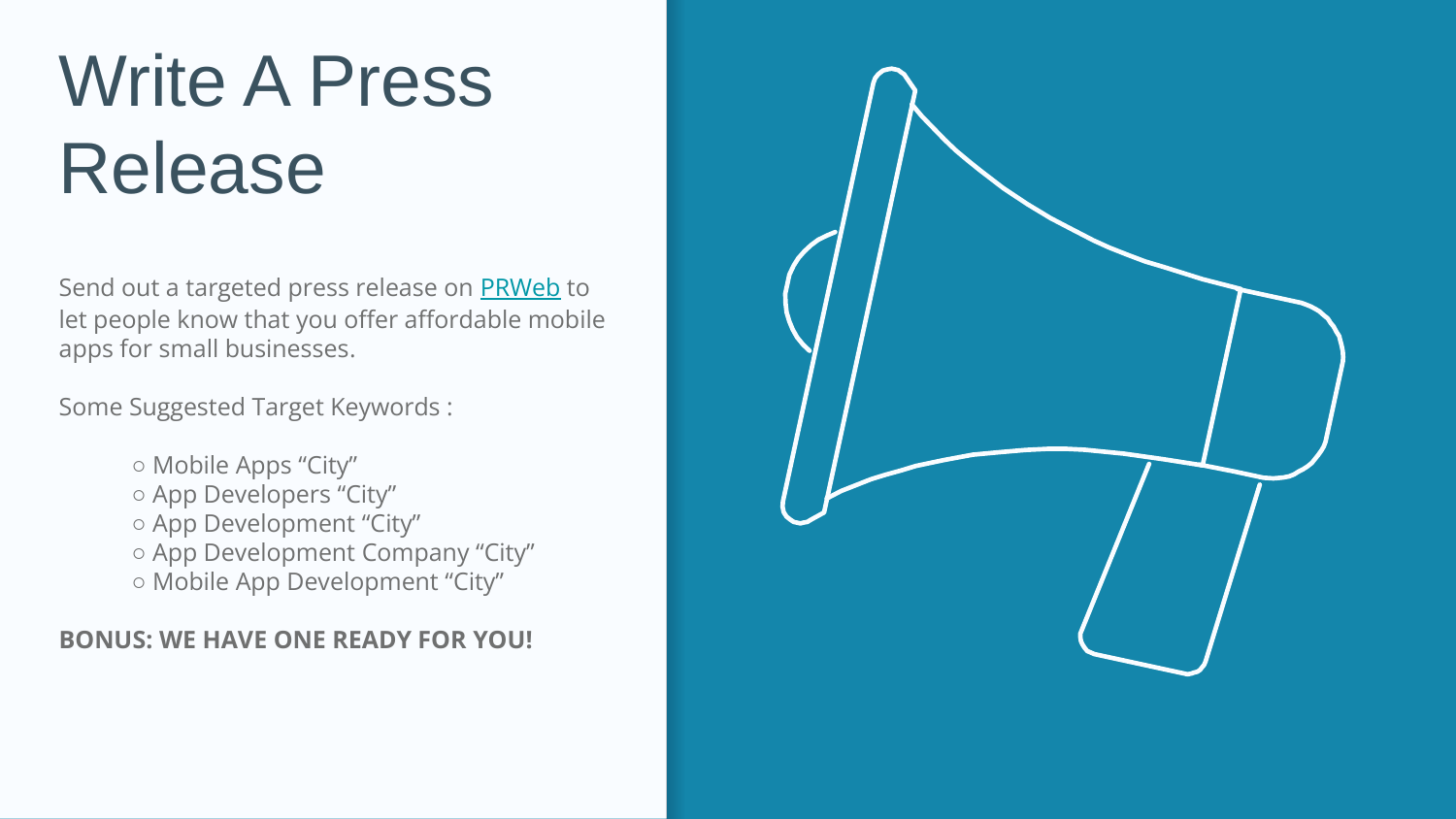

# Write A Press Release

Send out a targeted press release on PRWeb to let people know that you offer affordable mobile apps for small businesses.

Some Suggested Target Keywords :
○ Mobile Apps “City”
○ App Developers “City”
○ App Development “City”
○ App Development Company “City”
○ Mobile App Development “City”

BONUS: WE HAVE ONE READY FOR YOU!